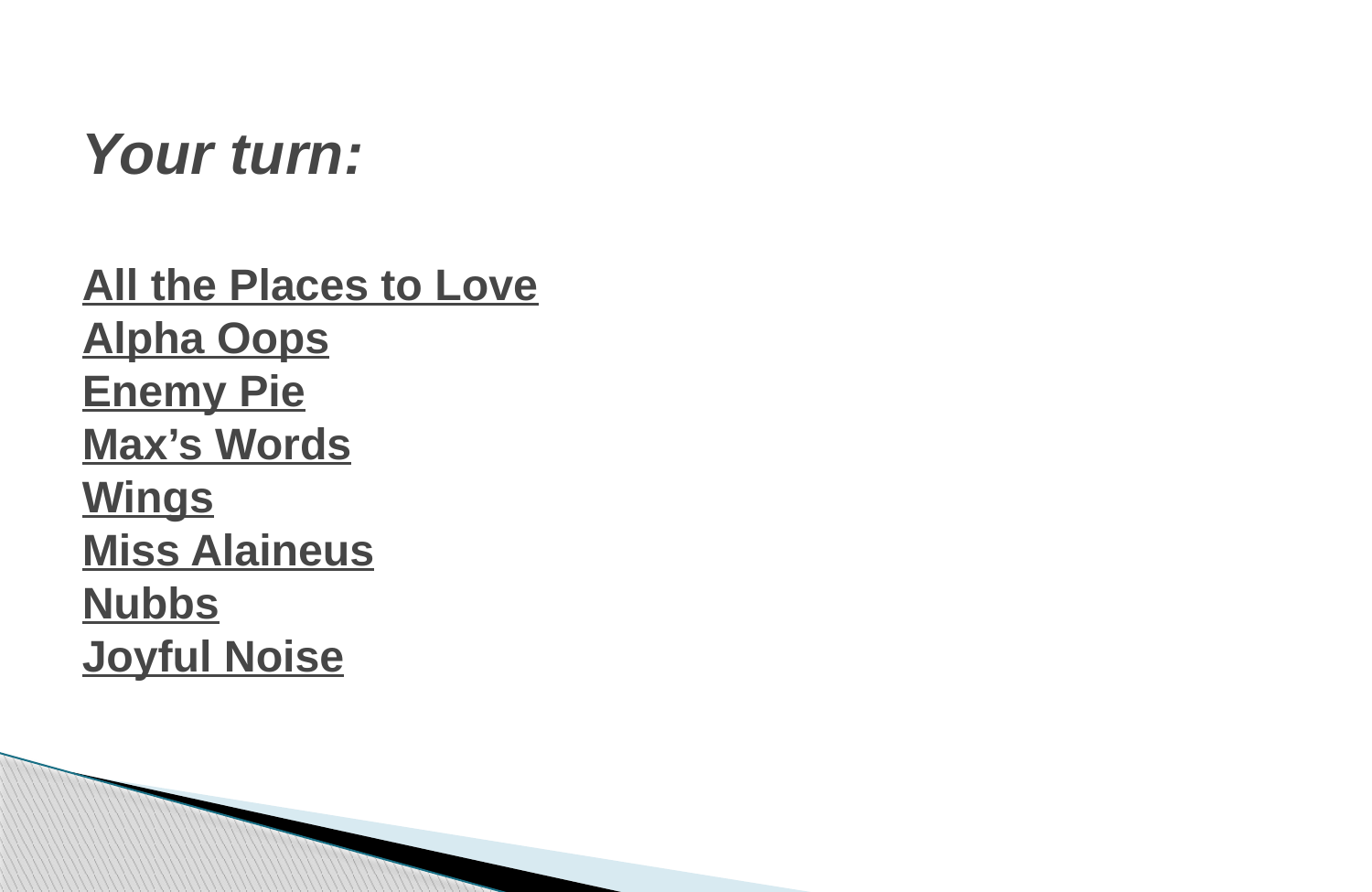

# Your turn: All the Places to Love Alpha Oops Enemy Pie Max’s Words Wings Miss Alaineus Nubbs Joyful Noise